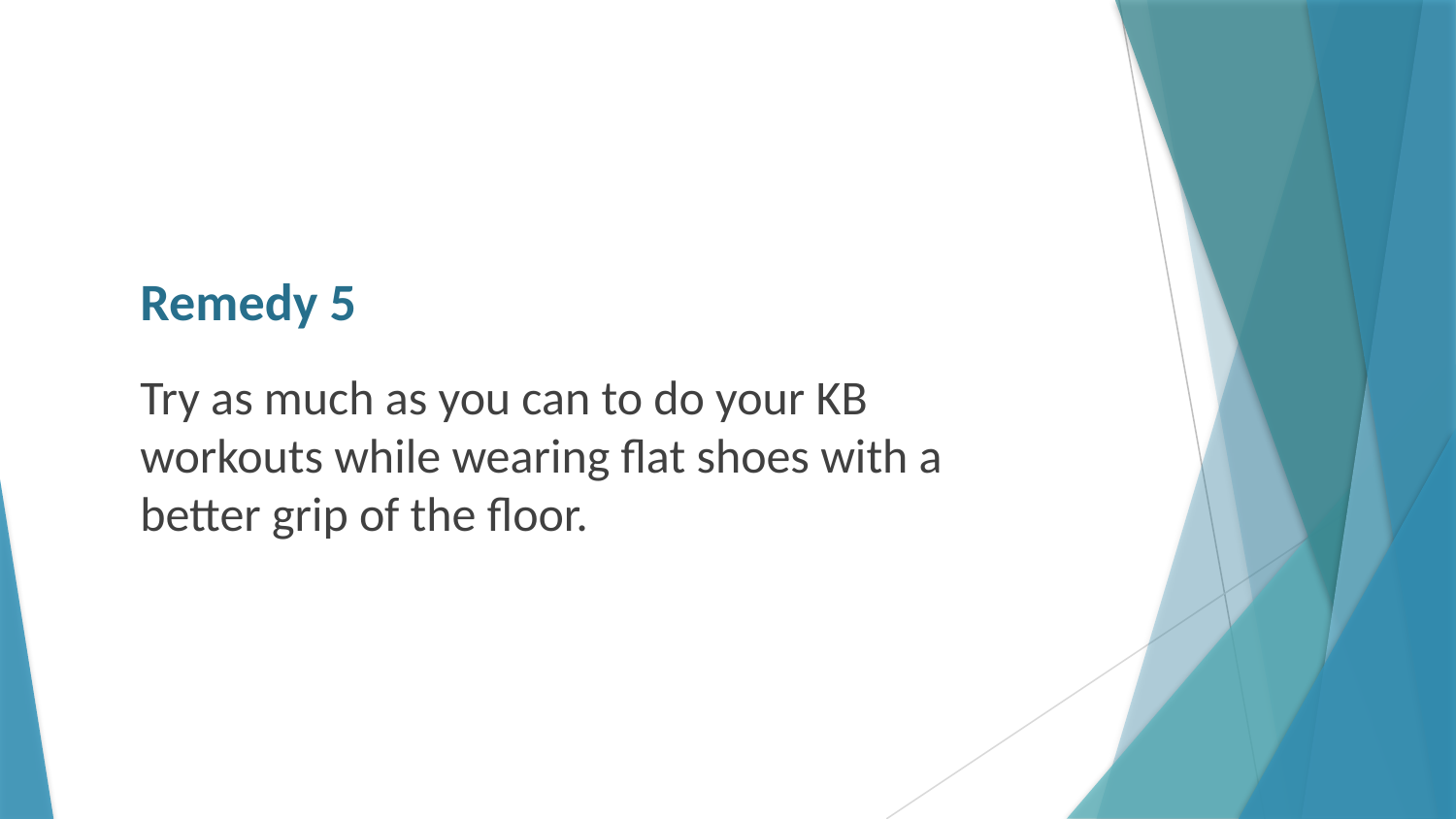

# Remedy 5
Try as much as you can to do your KB workouts while wearing flat shoes with a better grip of the floor.